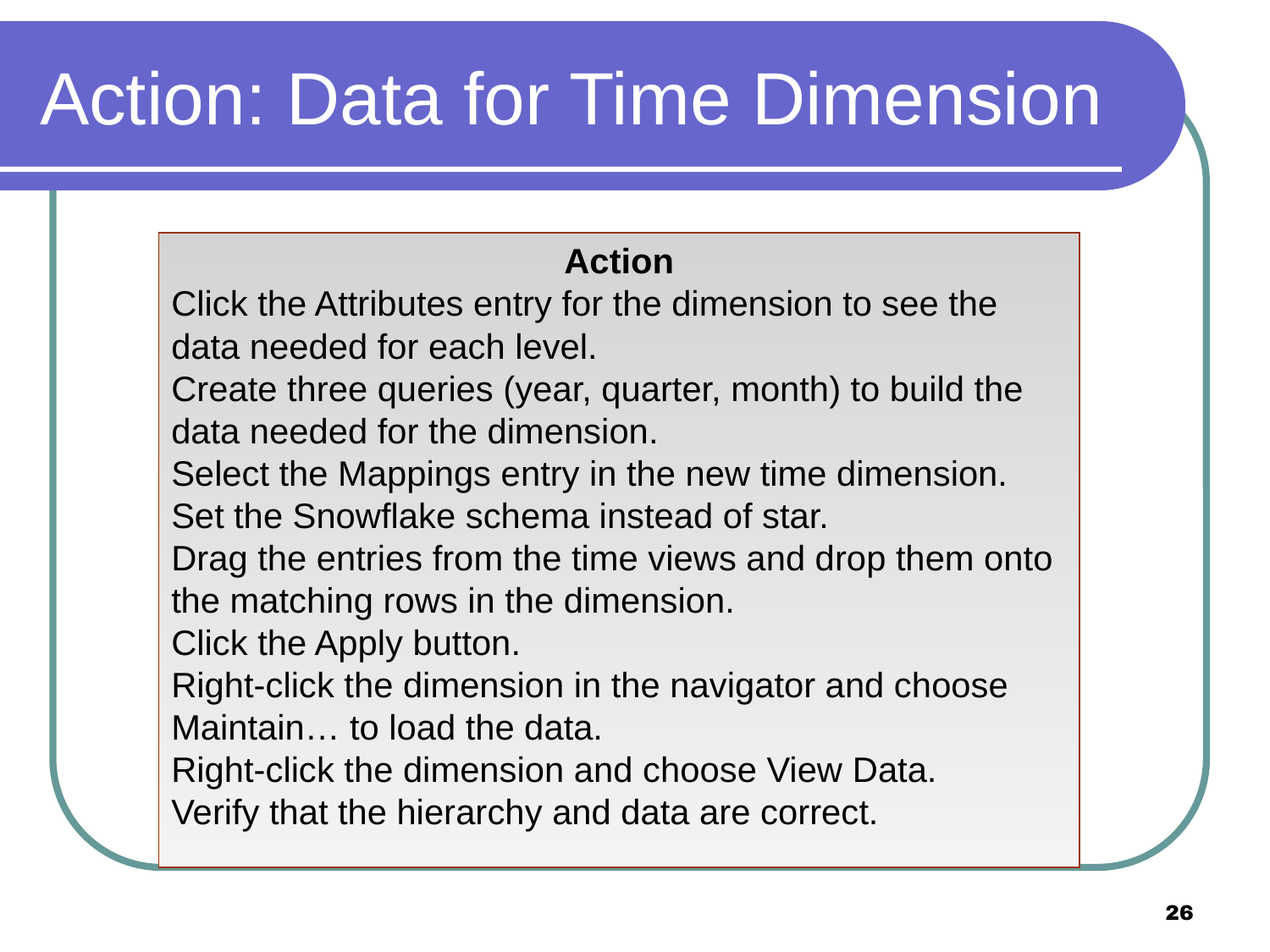

# Action: Data for Time Dimension
Action
Click the Attributes entry for the dimension to see the data needed for each level.
Create three queries (year, quarter, month) to build the data needed for the dimension.
Select the Mappings entry in the new time dimension.
Set the Snowflake schema instead of star.
Drag the entries from the time views and drop them onto the matching rows in the dimension.
Click the Apply button.
Right-click the dimension in the navigator and choose Maintain… to load the data.
Right-click the dimension and choose View Data.
Verify that the hierarchy and data are correct.
26